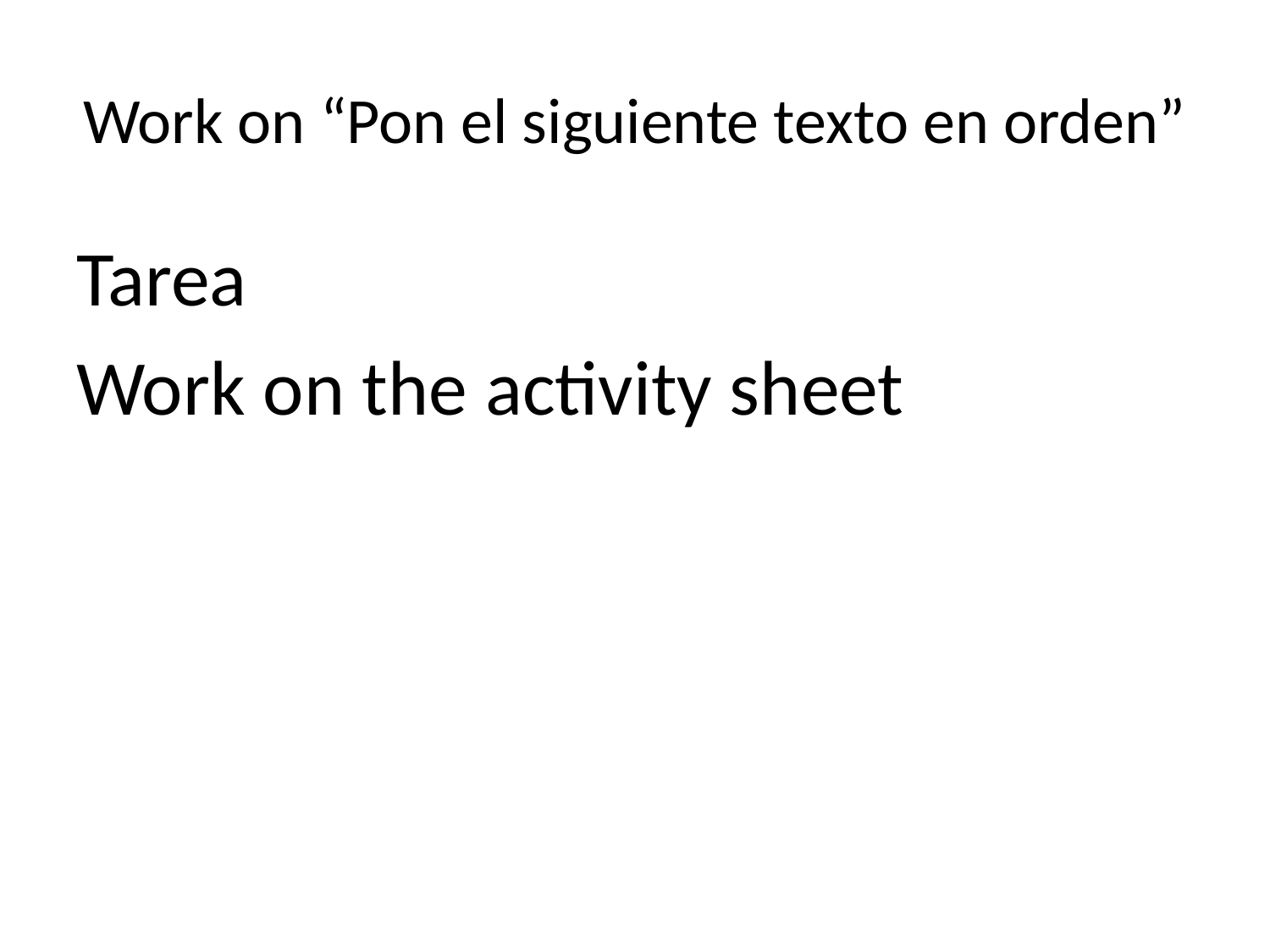

# Work on “Pon el siguiente texto en orden”
Tarea
Work on the activity sheet